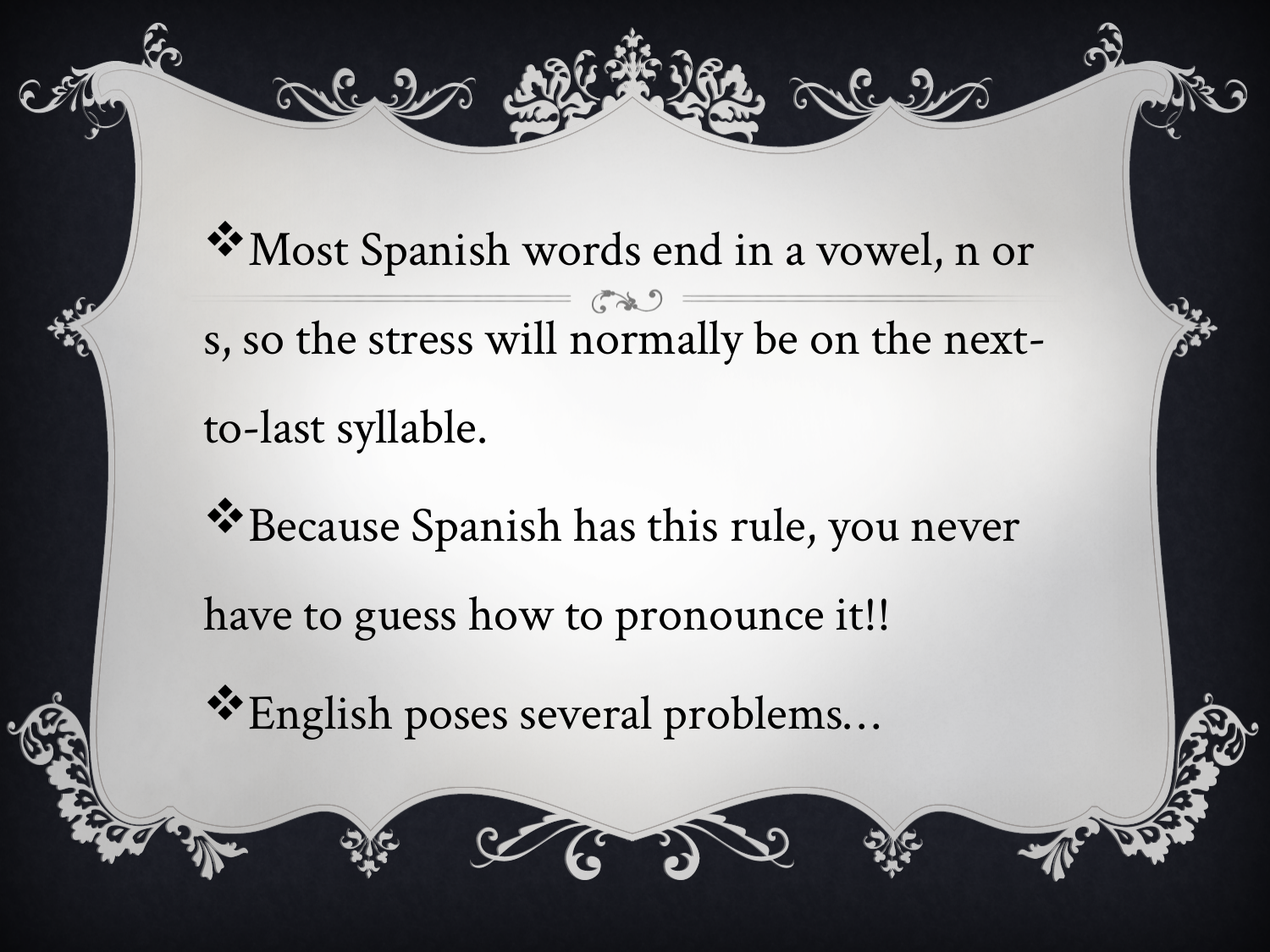

#
Most Spanish words end in a vowel, n or s, so the stress will normally be on the next-to-last syllable.
Because Spanish has this rule, you never have to guess how to pronounce it!!
English poses several problems…